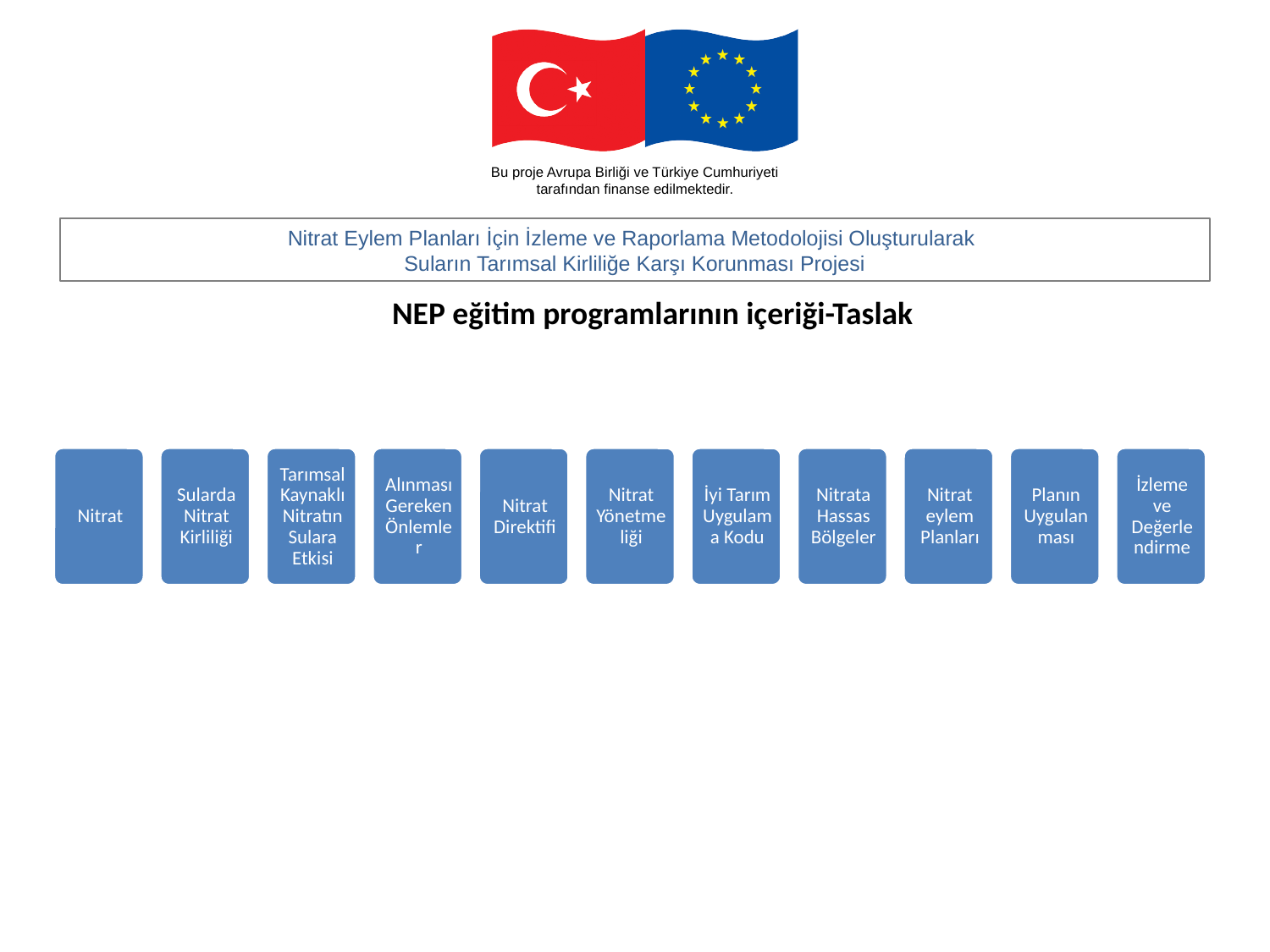

#
NEP eğitim programlarının içeriği-Taslak
Nitrat
Sularda Nitrat Kirliliği
Tarımsal Kaynaklı Nitratın Sulara Etkisi
Alınması Gereken Önlemler
Nitrat Direktifi
Nitrat Yönetmeliği
İyi Tarım Uygulama Kodu
Nitrata Hassas Bölgeler
Nitrat eylem Planları
Planın Uygulanması
İzleme ve Değerlendirme